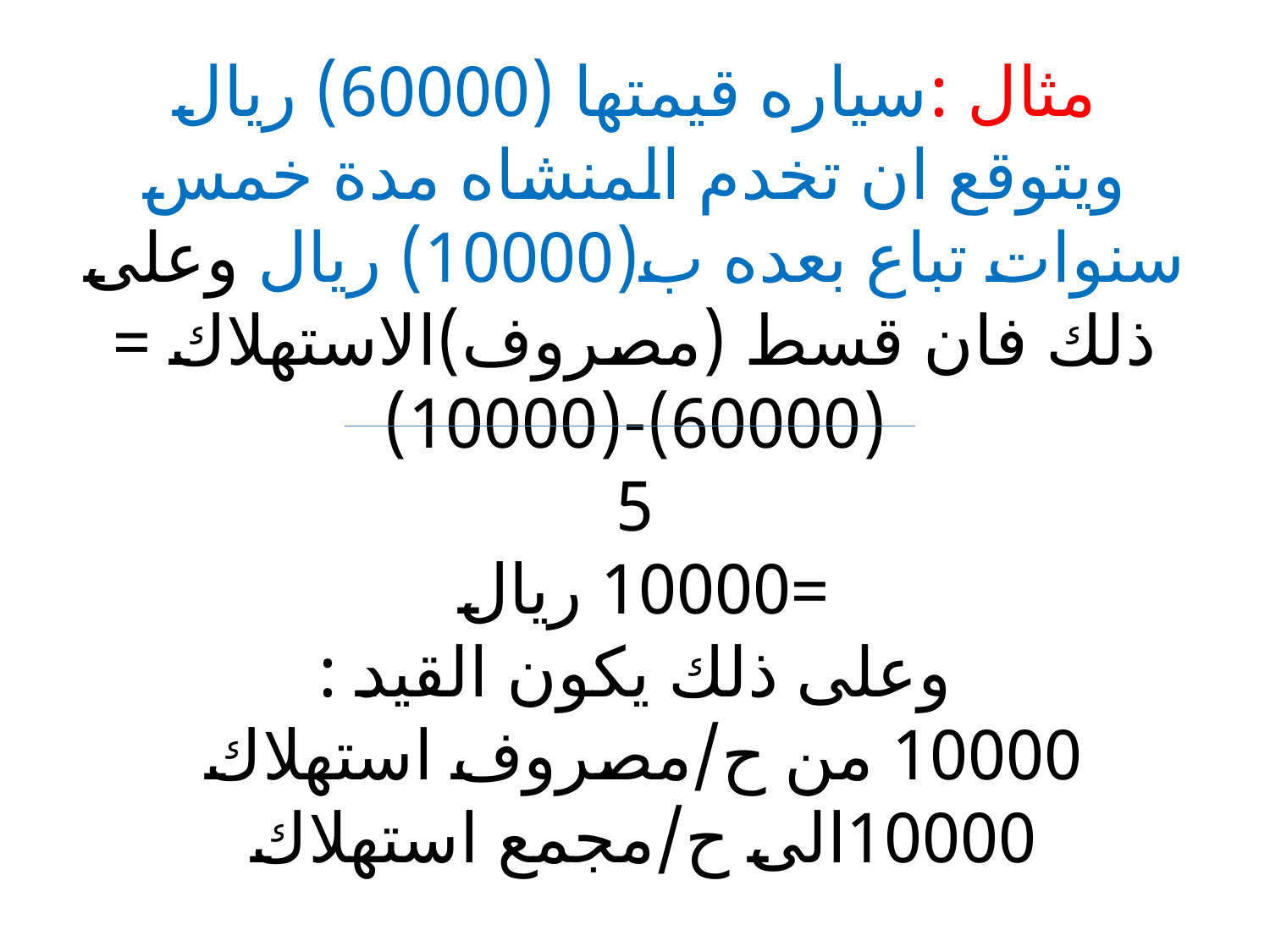

# مثال :سياره قيمتها (60000) ريال ويتوقع ان تخدم المنشاه مدة خمس سنوات تباع بعده ب(10000) ريال وعلى ذلك فان قسط (مصروف)الاستهلاك = (60000)-(10000) 5 =10000 ريال وعلى ذلك يكون القيد : 10000 من ح/مصروف استهلاك 10000الى ح/مجمع استهلاك